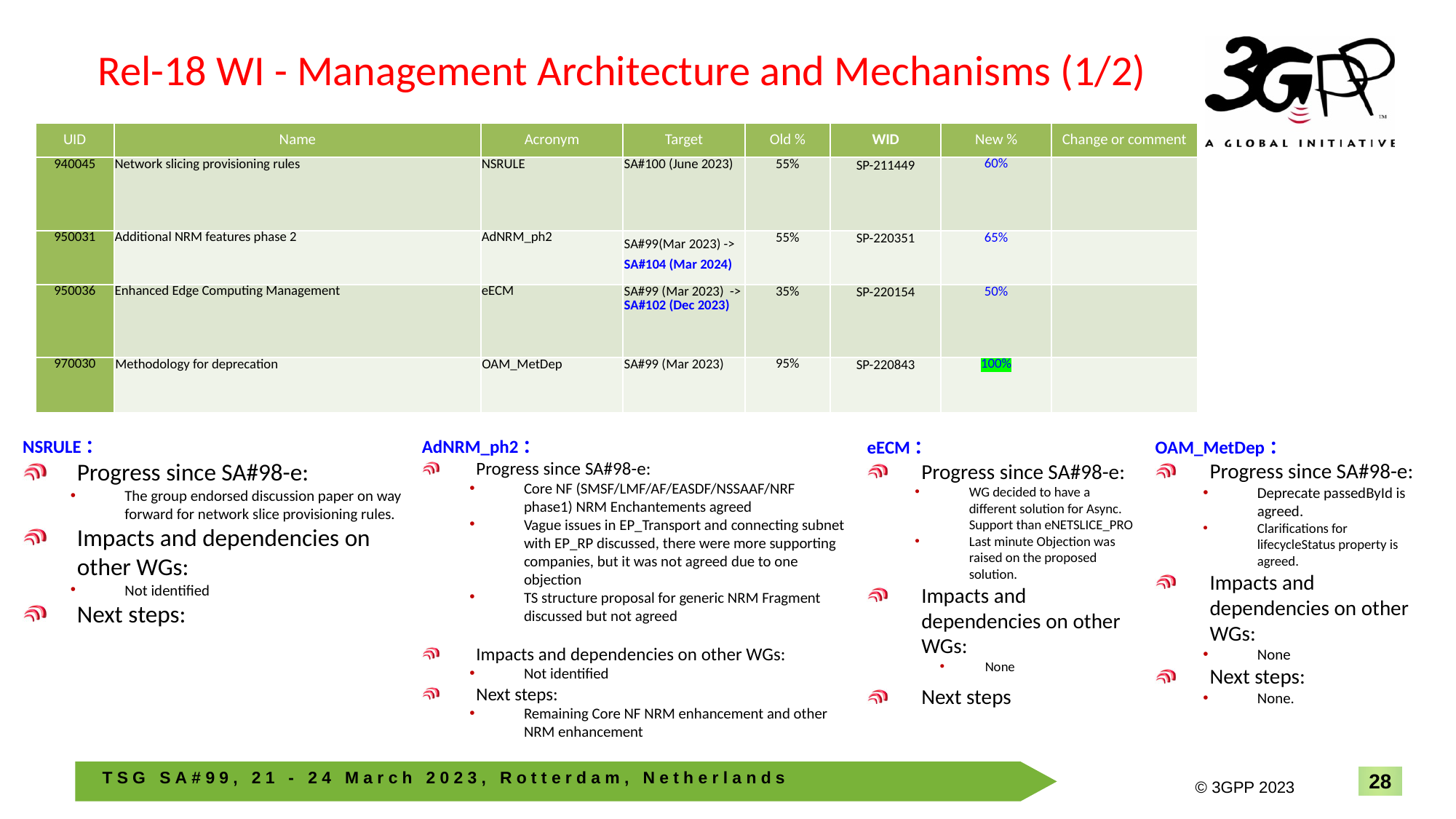

# Rel-18 WI - Management Architecture and Mechanisms (1/2)
| UID | Name | Acronym | Target | Old % | WID | New % | Change or comment |
| --- | --- | --- | --- | --- | --- | --- | --- |
| 940045 | Network slicing provisioning rules | NSRULE | SA#100 (June 2023) | 55% | SP-211449 | 60% |  |
| 950031 | Additional NRM features phase 2 | AdNRM\_ph2 | SA#99(Mar 2023) -> SA#104 (Mar 2024) | 55% | SP-220351 | 65% |  |
| 950036 | Enhanced Edge Computing Management | eECM | SA#99 (Mar 2023) -> SA#102 (Dec 2023) | 35% | SP-220154 | 50% |  |
| 970030 | Methodology for deprecation | OAM\_MetDep | SA#99 (Mar 2023) | 95% | SP-220843 | 100% |  |
NSRULE：
Progress since SA#98-e:
The group endorsed discussion paper on way forward for network slice provisioning rules.
Impacts and dependencies on other WGs:
Not identified
Next steps:
AdNRM_ph2：
Progress since SA#98-e:
Core NF (SMSF/LMF/AF/EASDF/NSSAAF/NRF phase1) NRM Enchantements agreed
Vague issues in EP_Transport and connecting subnet with EP_RP discussed, there were more supporting companies, but it was not agreed due to one objection
TS structure proposal for generic NRM Fragment discussed but not agreed

Impacts and dependencies on other WGs:
Not identified
Next steps:
Remaining Core NF NRM enhancement and other NRM enhancement
OAM_MetDep：
Progress since SA#98-e:
Deprecate passedById is agreed.
Clarifications for lifecycleStatus property is agreed.
Impacts and dependencies on other WGs:
None
Next steps:
None.
eECM：
Progress since SA#98-e:
WG decided to have a different solution for Async. Support than eNETSLICE_PRO
Last minute Objection was raised on the proposed solution.
Impacts and dependencies on other WGs:
None
Next steps